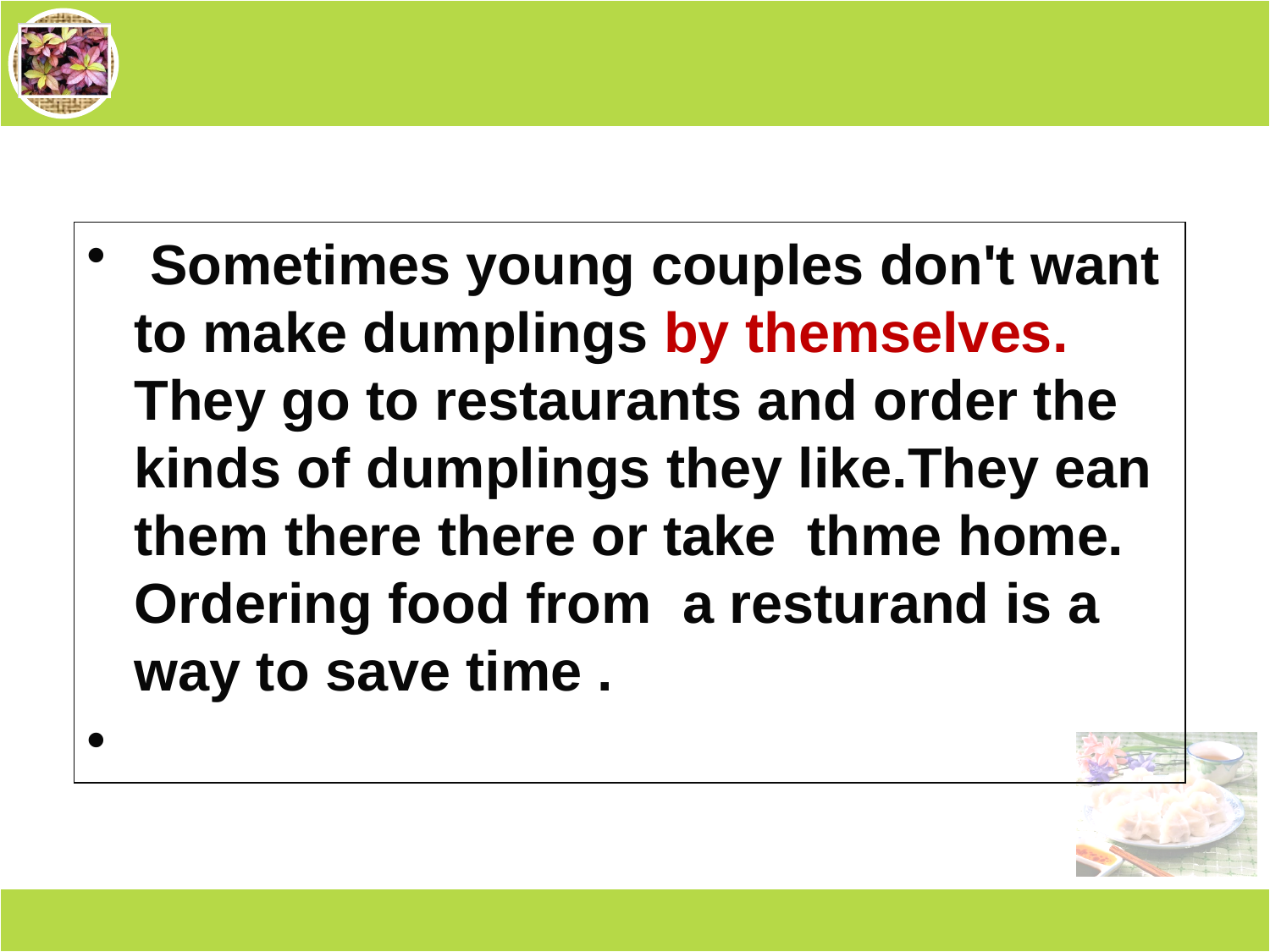

#
 Sometimes young couples don't want to make dumplings by themselves. They go to restaurants and order the kinds of dumplings they like.They ean them there there or take  thme home. Ordering food from  a resturand is a way to save time .